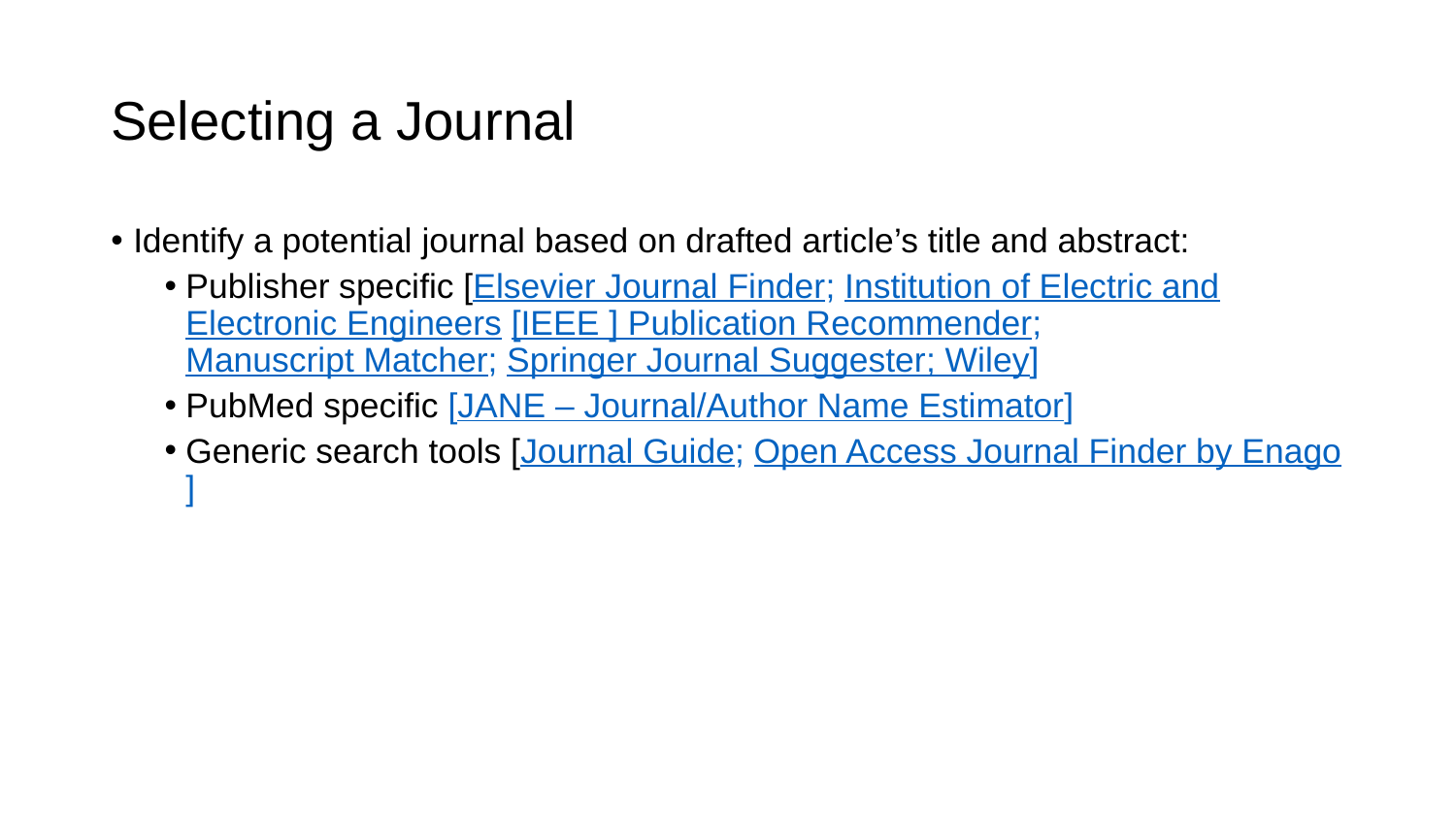

# Selecting a Journal
Identify a potential journal based on drafted article’s title and abstract:
Publisher specific [Elsevier Journal Finder; Institution of Electric and Electronic Engineers [IEEE ] Publication Recommender; Manuscript Matcher; Springer Journal Suggester; Wiley]
PubMed specific [JANE – Journal/Author Name Estimator]
Generic search tools [Journal Guide; Open Access Journal Finder by Enago]